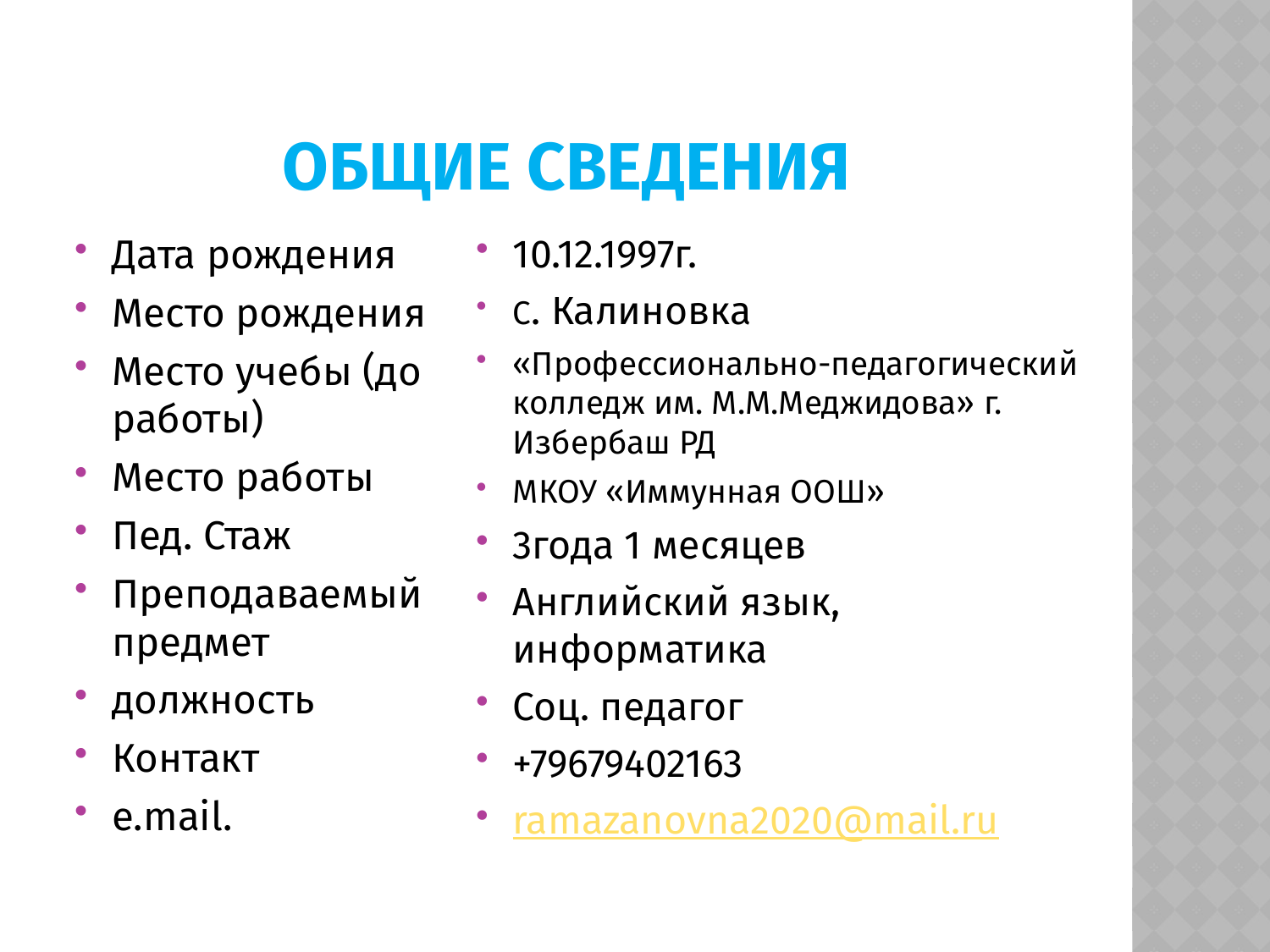

# Общие сведения
Дата рождения
Место рождения
Место учебы (до работы)
Место работы
Пед. Стаж
Преподаваемый предмет
должность
Контакт
e.mail.

10.12.1997г.
С. Калиновка
«Профессионально-педагогический колледж им. М.М.Меджидова» г. Избербаш РД
МКОУ «Иммунная ООШ»
3года 1 месяцев
Английский язык, информатика
Соц. педагог
+79679402163
ramazanovna2020@mail.ru